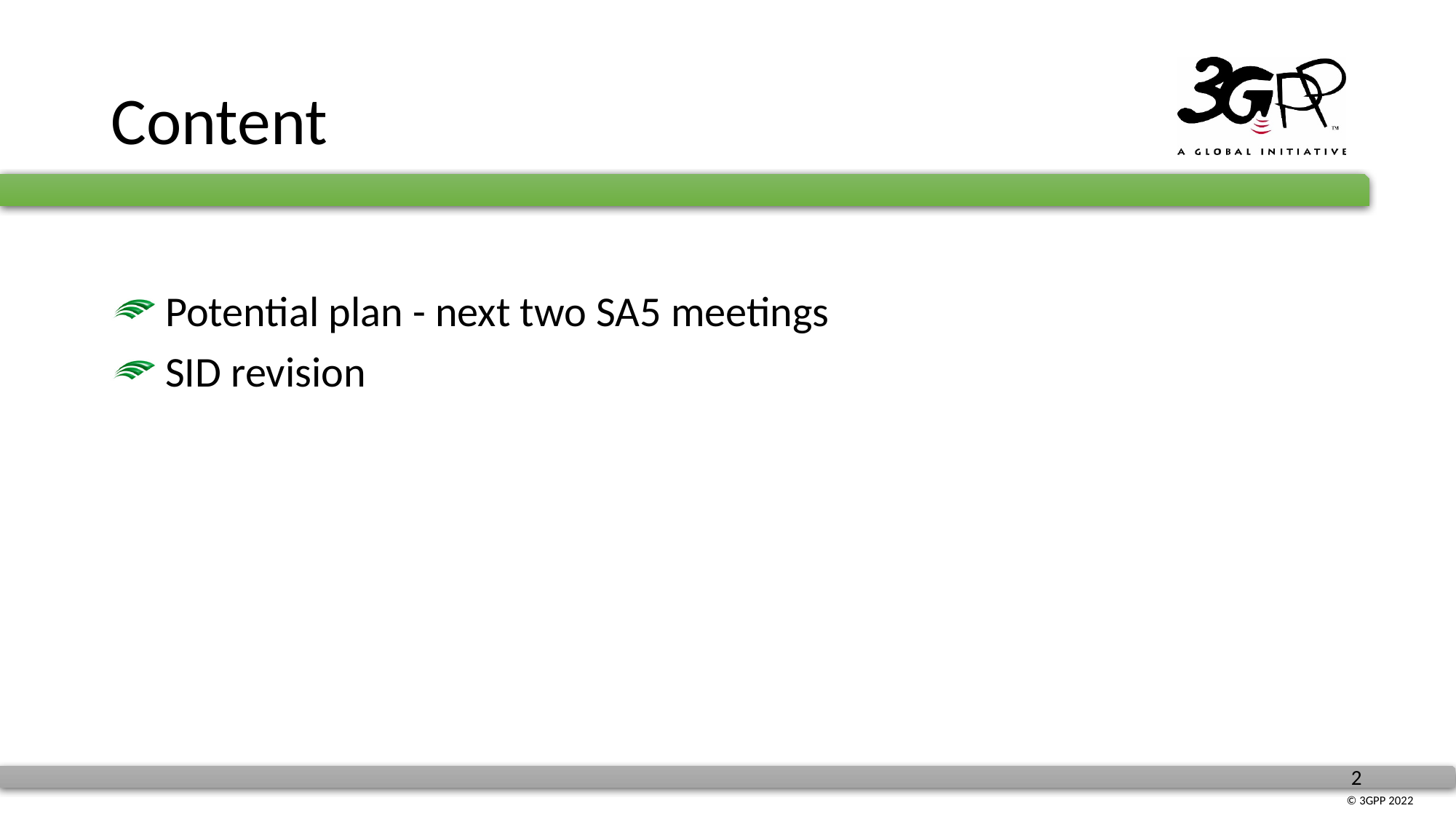

# Content

 Potential plan - next two SA5 meetings
 SID revision